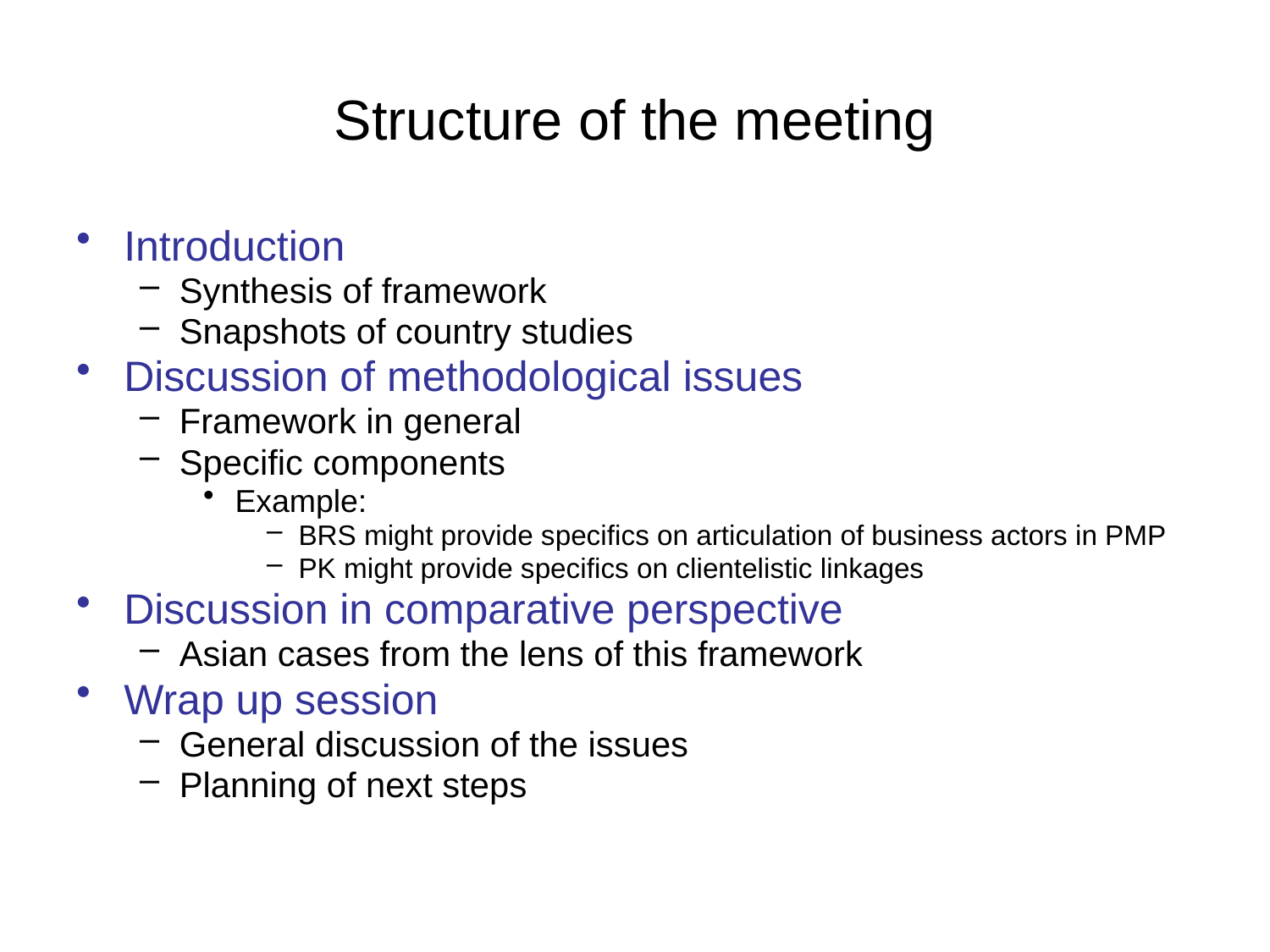

# Structure of the meeting
Introduction
Synthesis of framework
Snapshots of country studies
Discussion of methodological issues
Framework in general
Specific components
Example:
BRS might provide specifics on articulation of business actors in PMP
PK might provide specifics on clientelistic linkages
Discussion in comparative perspective
Asian cases from the lens of this framework
Wrap up session
General discussion of the issues
Planning of next steps